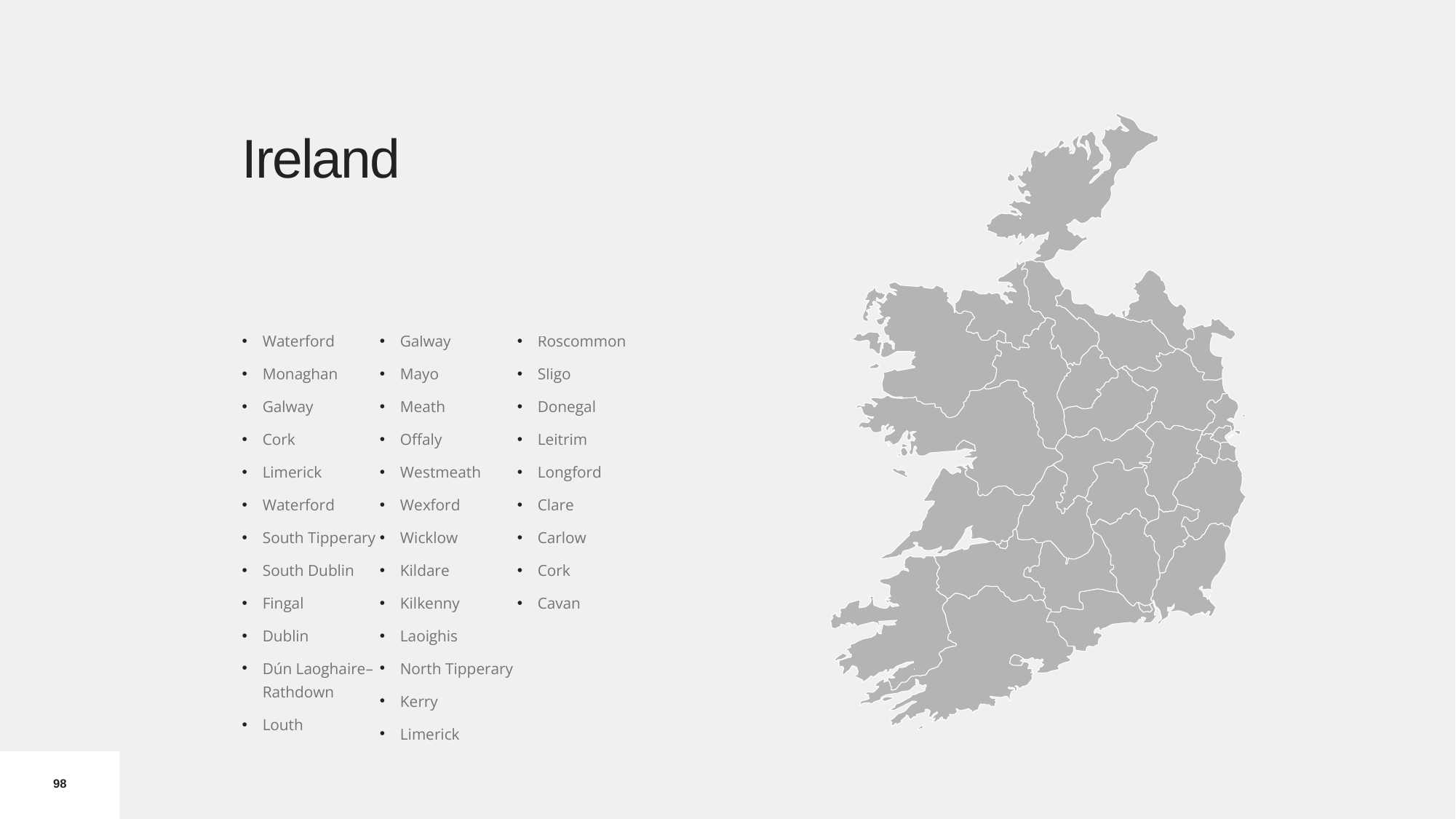

# Ireland

Waterford
Monaghan
Galway
Cork
Limerick
Waterford
South Tipperary
South Dublin
Fingal
Dublin
Dún Laoghaire–Rathdown
Louth
Galway
Mayo
Meath
Offaly
Westmeath
Wexford
Wicklow
Kildare
Kilkenny
Laoighis
North Tipperary
Kerry
Limerick
Roscommon
Sligo
Donegal
Leitrim
Longford
Clare
Carlow
Cork
Cavan